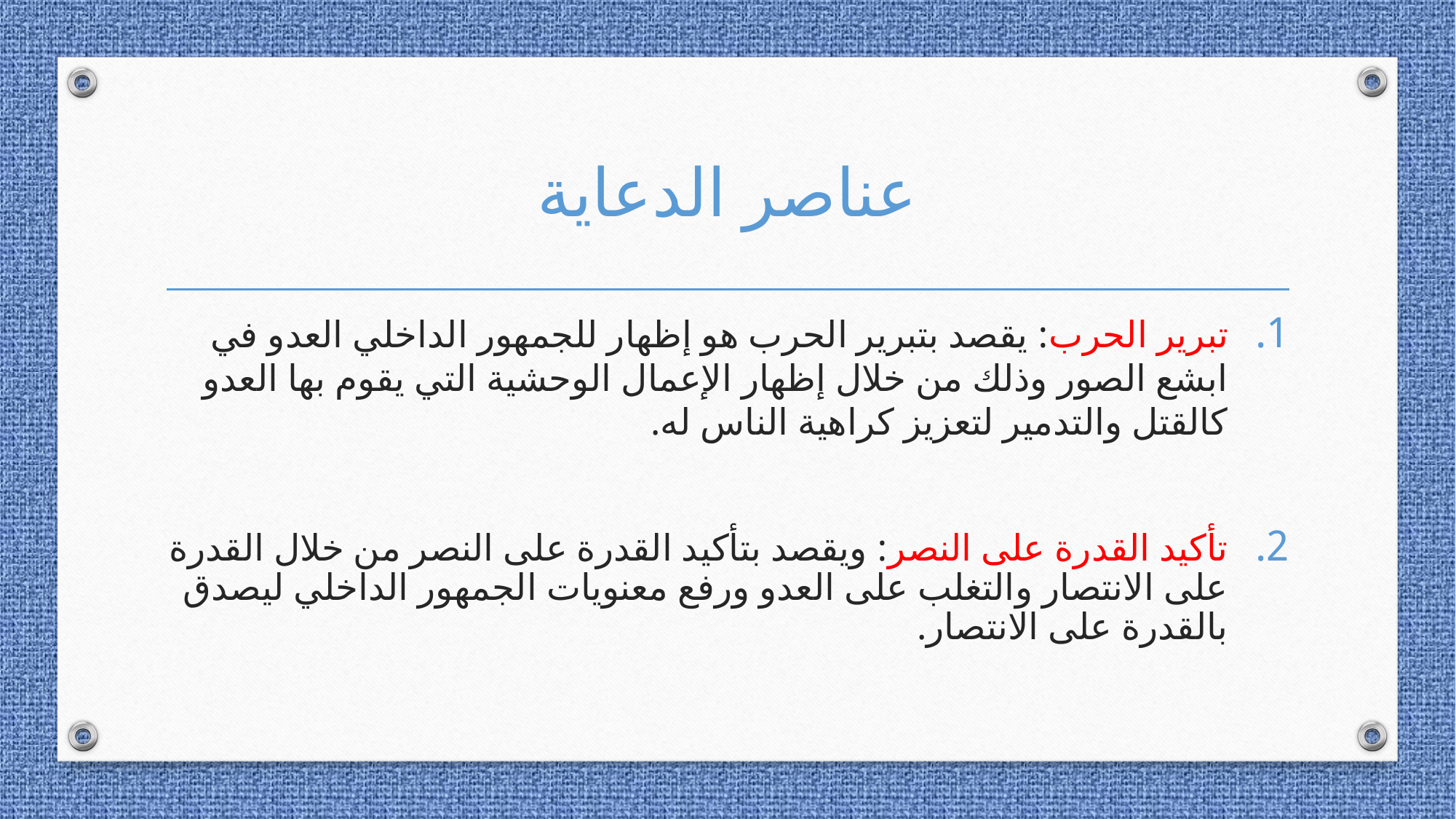

# عناصر الدعاية
تبرير الحرب: يقصد بتبرير الحرب هو إظهار للجمهور الداخلي العدو في ابشع الصور وذلك من خلال إظهار الإعمال الوحشية التي يقوم بها العدو كالقتل والتدمير لتعزيز كراهية الناس له.

تأكيد القدرة على النصر: ويقصد بتأكيد القدرة على النصر من خلال القدرة على الانتصار والتغلب على العدو ورفع معنويات الجمهور الداخلي ليصدق بالقدرة على الانتصار.